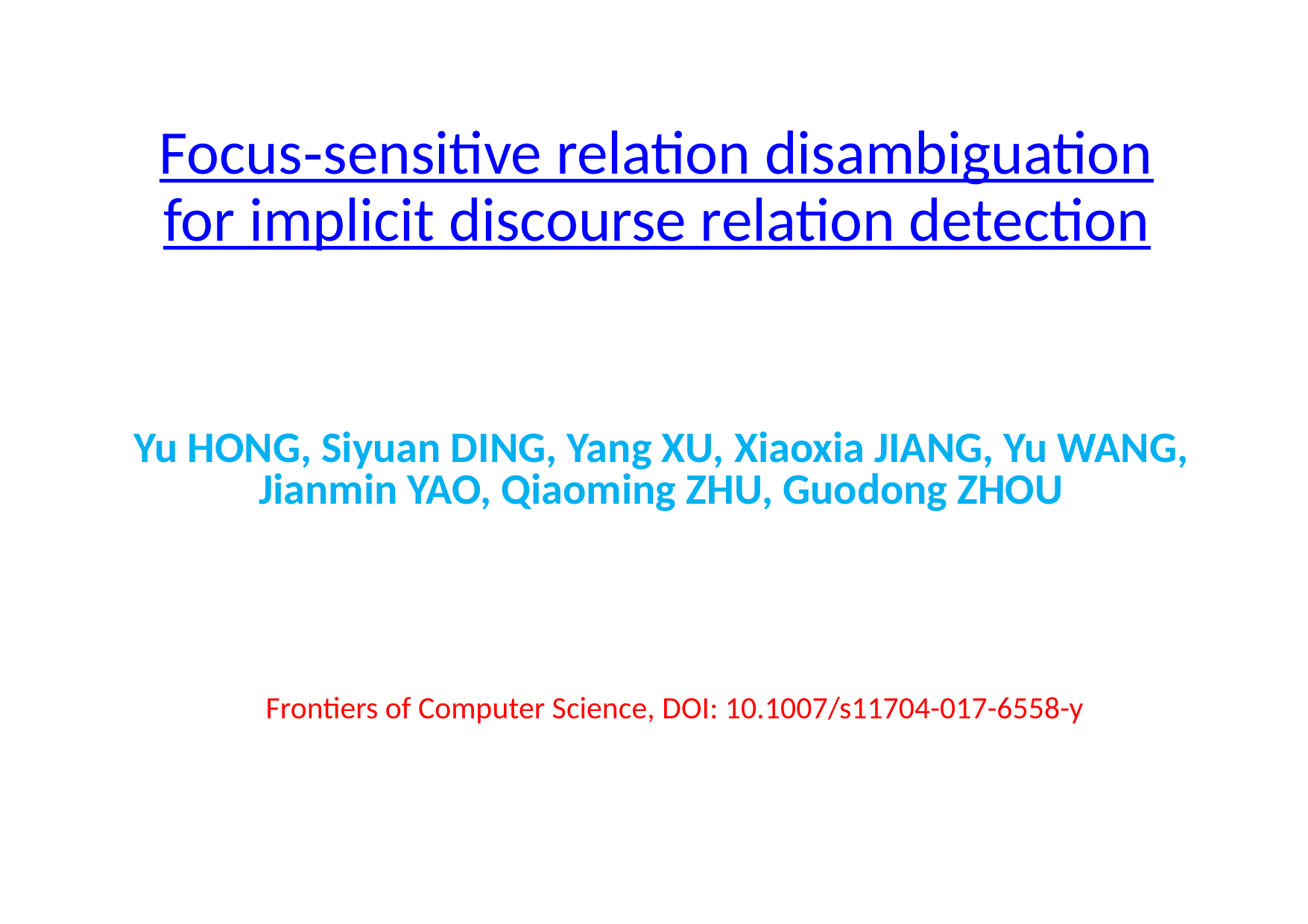

Focus‐sensitive relation disambiguation
for implicit discourse relation detection
Yu HONG, Siyuan DING, Yang XU, Xiaoxia JIANG, Yu WANG, Jianmin YAO, Qiaoming ZHU, Guodong ZHOU
Frontiers of Computer Science, DOI: 10.1007/s11704-017-6558-y